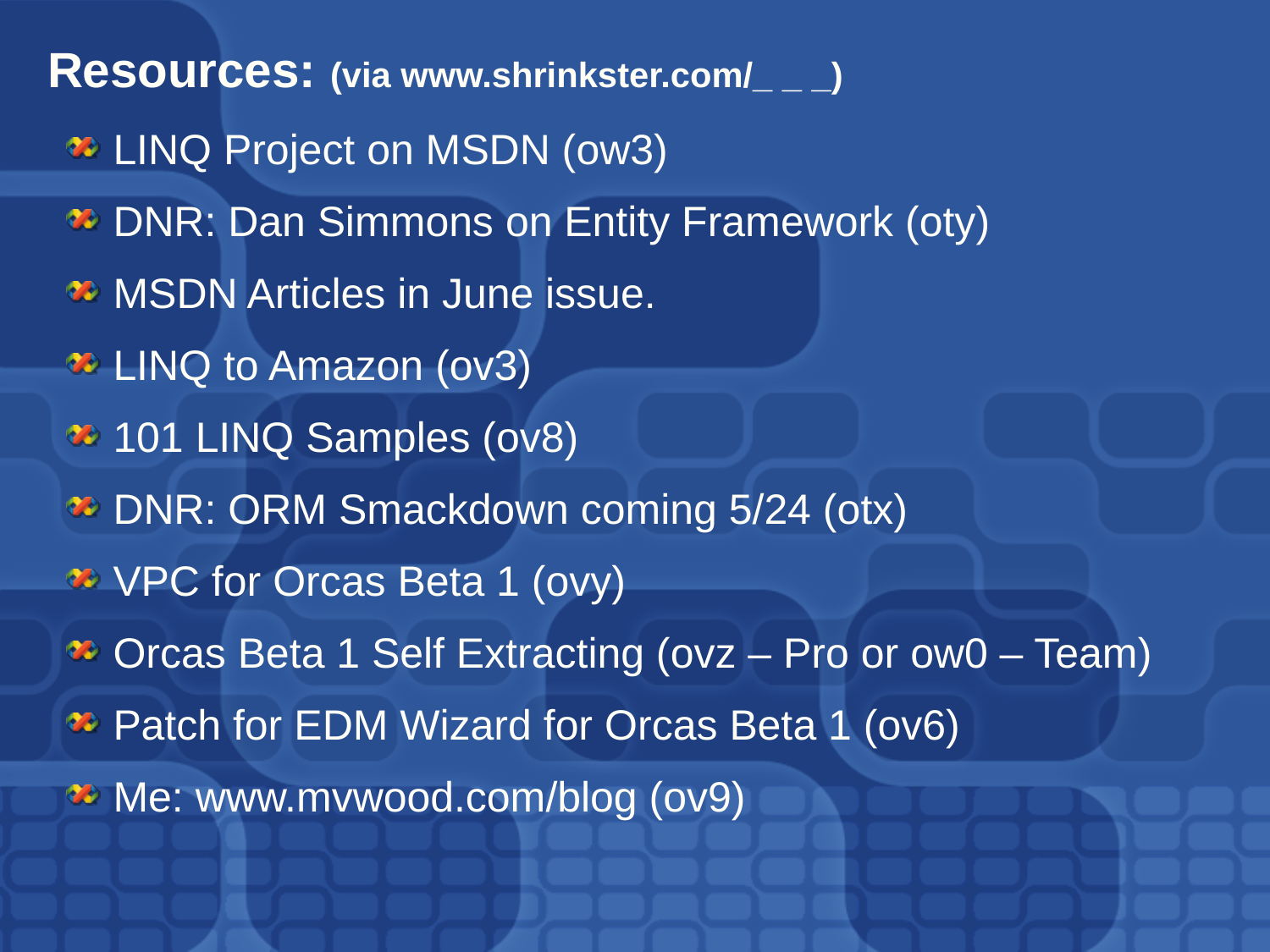

Resources: (via www.shrinkster.com/_ _ _)
LINQ Project on MSDN (ow3)
DNR: Dan Simmons on Entity Framework (oty)
MSDN Articles in June issue.
LINQ to Amazon (ov3)
101 LINQ Samples (ov8)
DNR: ORM Smackdown coming 5/24 (otx)
VPC for Orcas Beta 1 (ovy)
Orcas Beta 1 Self Extracting (ovz – Pro or ow0 – Team)
Patch for EDM Wizard for Orcas Beta 1 (ov6)
Me: www.mvwood.com/blog (ov9)